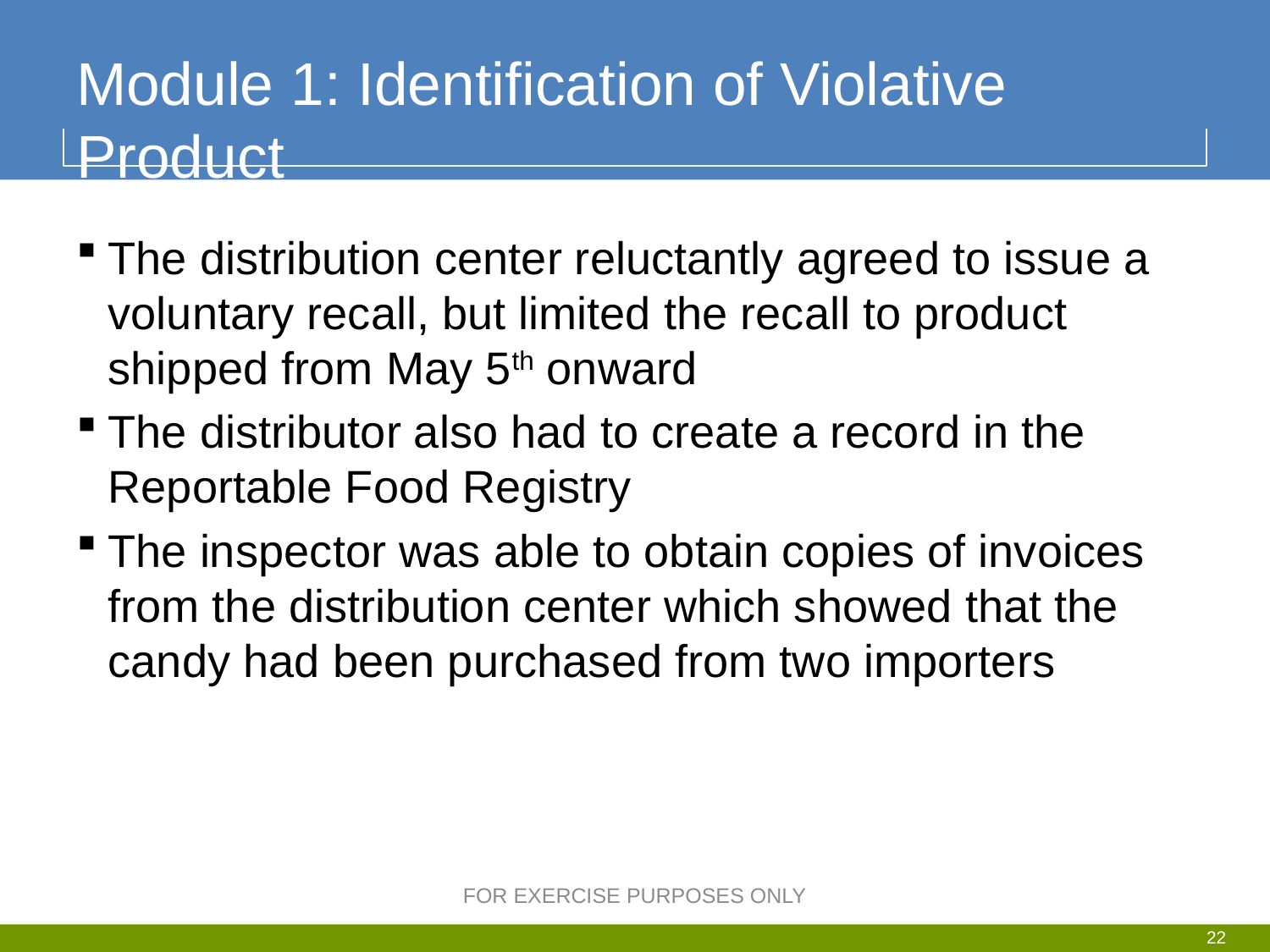

# Module 1: Identification of Violative Product
The distribution center reluctantly agreed to issue a voluntary recall, but limited the recall to product shipped from May 5th onward
The distributor also had to create a record in the Reportable Food Registry
The inspector was able to obtain copies of invoices from the distribution center which showed that the candy had been purchased from two importers
FOR EXERCISE PURPOSES ONLY